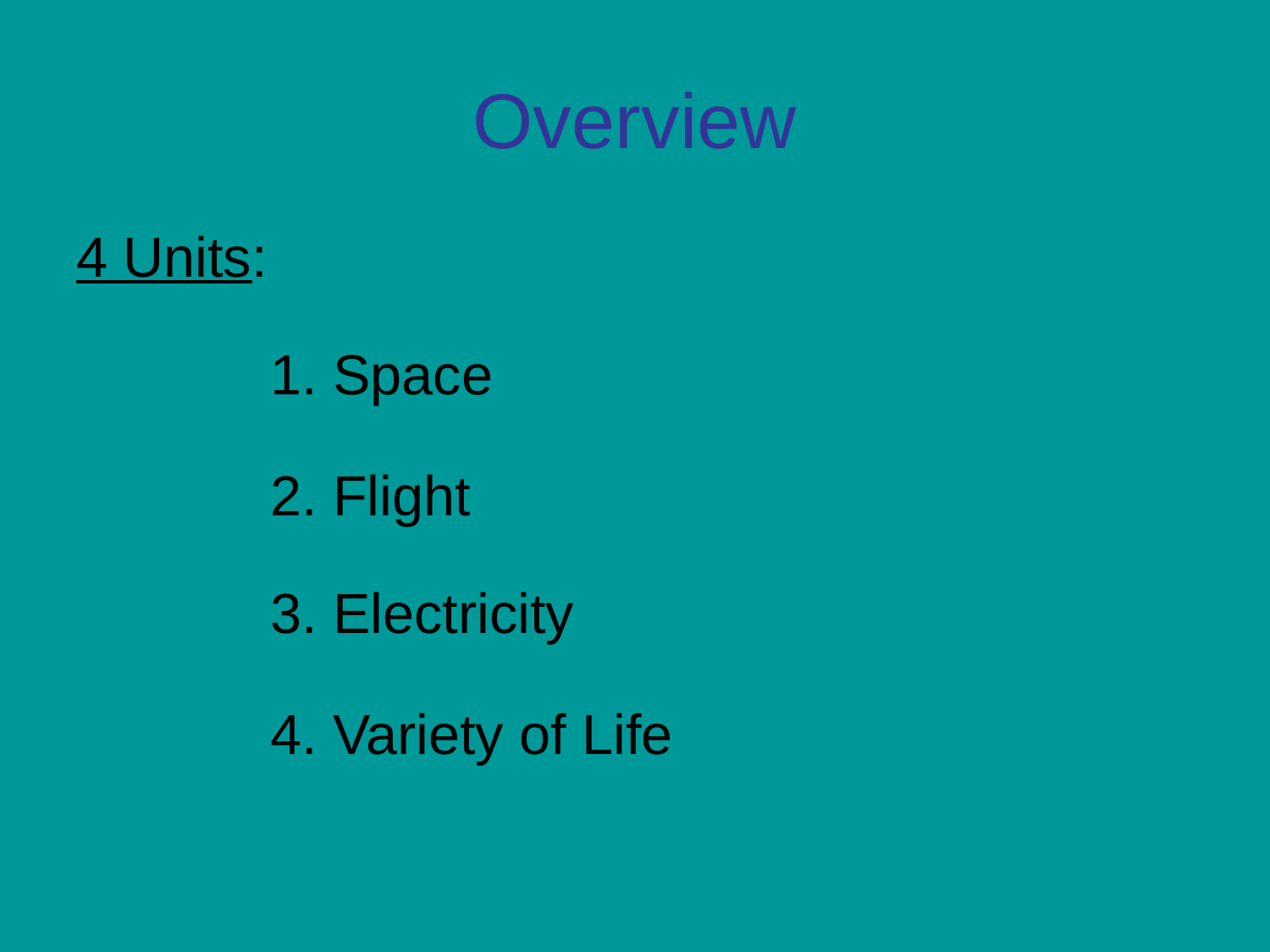

# Overview
4 Units:

1. Space

2. Flight

3. Electricity

4. Variety of Life